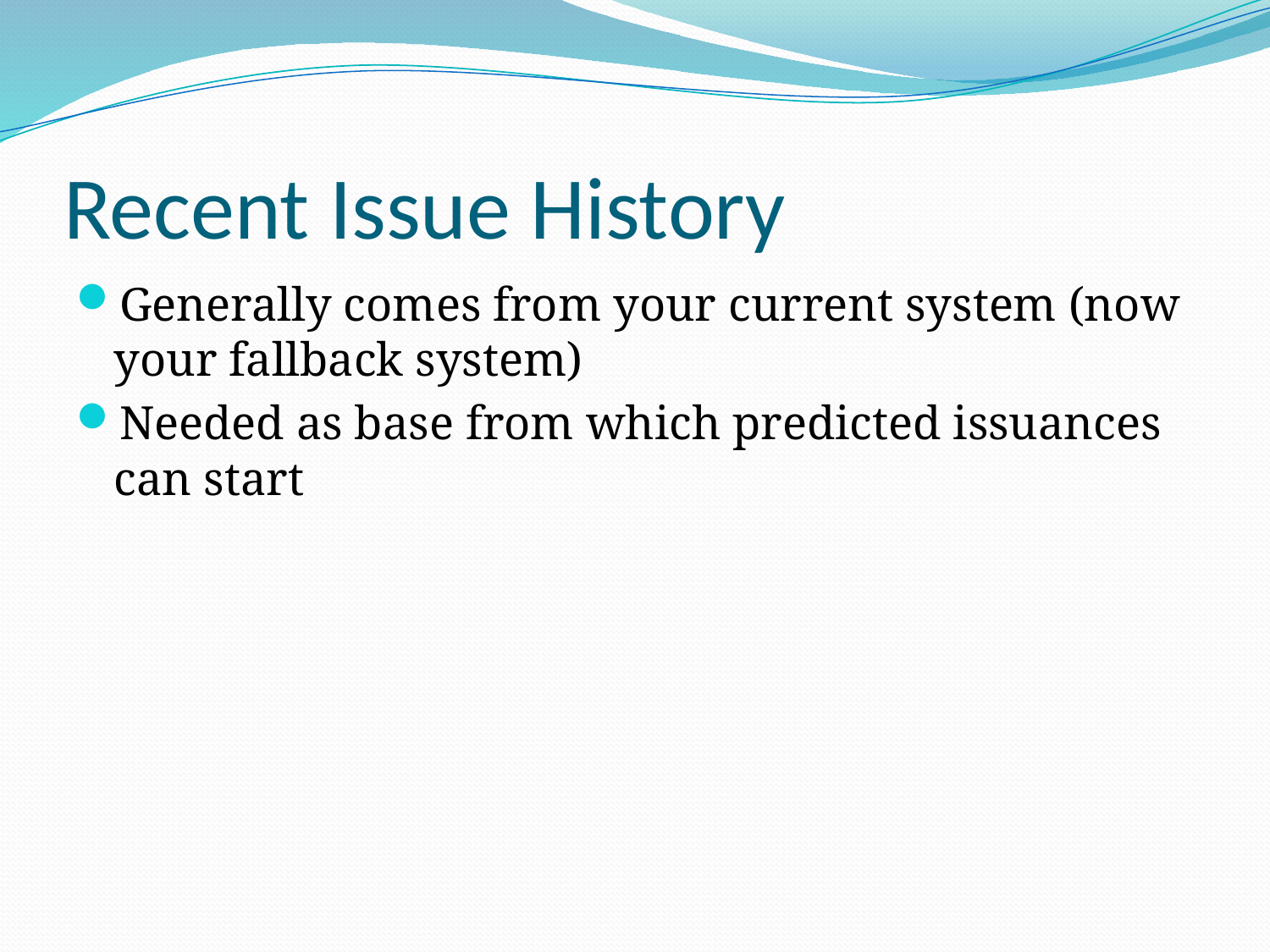

# Recent Issue History
Generally comes from your current system (now your fallback system)
Needed as base from which predicted issuances can start